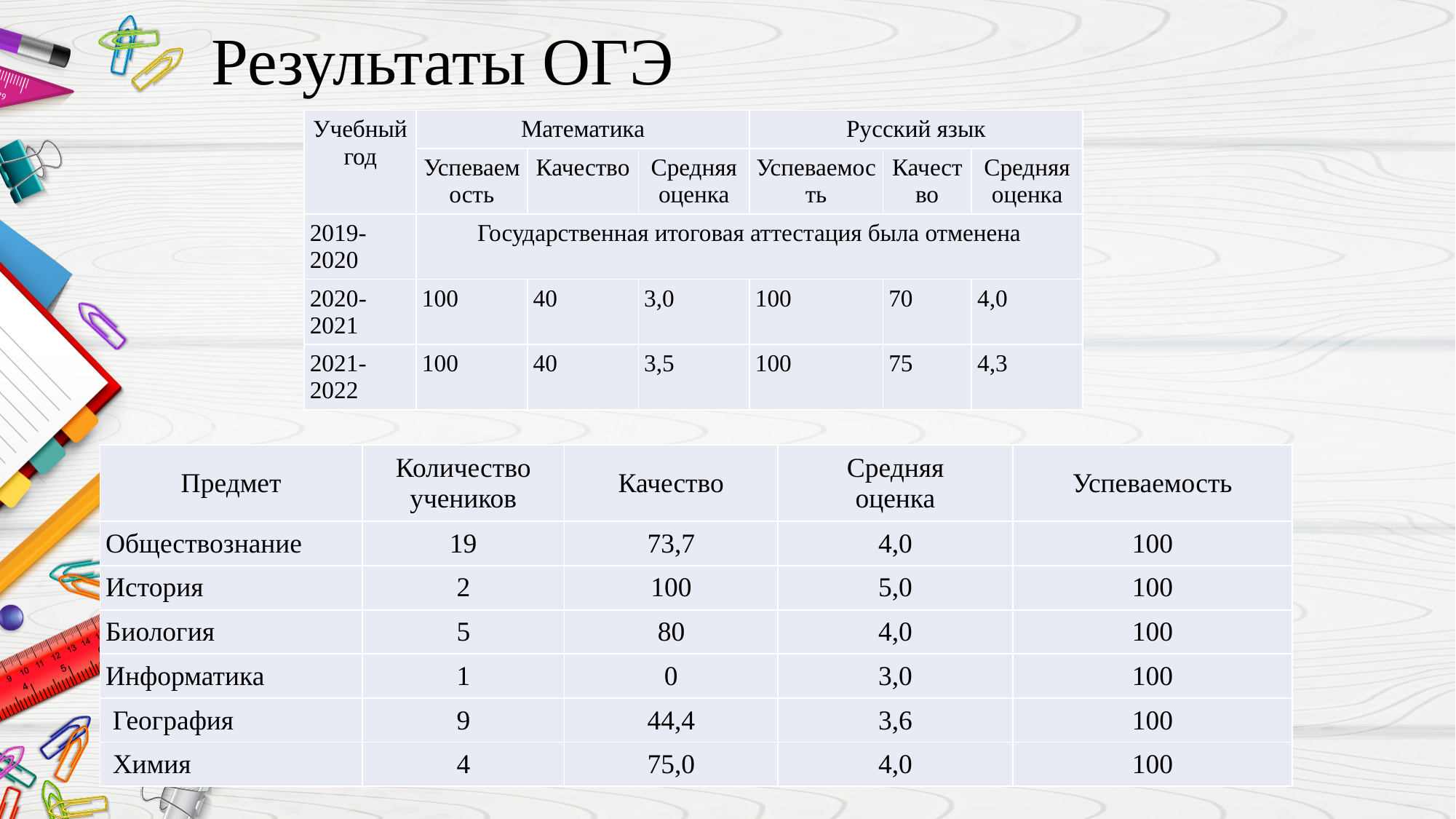

Сравнительная таблица результатов государственной
итоговой аттестации в форме ОГЭ

# Результаты ОГЭ
| Учебный год | Математика |  |  | Русский язык |  |  |
| --- | --- | --- | --- | --- | --- | --- |
|  | Успеваемость | Качество | Средняя оценка | Успеваемость | Качество | Средняя оценка |
| 2019-2020 | Государственная итоговая аттестация была отменена |  |  |  |  |  |
| 2020-2021 | 100 | 40 | 3,0 | 100 | 70 | 4,0 |
| 2021-2022 | 100 | 40 | 3,5 | 100 | 75 | 4,3 |
| Предмет | Количество учеников | Качество | Средняя оценка | Успеваемость |
| --- | --- | --- | --- | --- |
| Обществознание | 19 | 73,7 | 4,0 | 100 |
| История | 2 | 100 | 5,0 | 100 |
| Биология | 5 | 80 | 4,0 | 100 |
| Информатика | 1 | 0 | 3,0 | 100 |
| География | 9 | 44,4 | 3,6 | 100 |
| Химия | 4 | 75,0 | 4,0 | 100 |